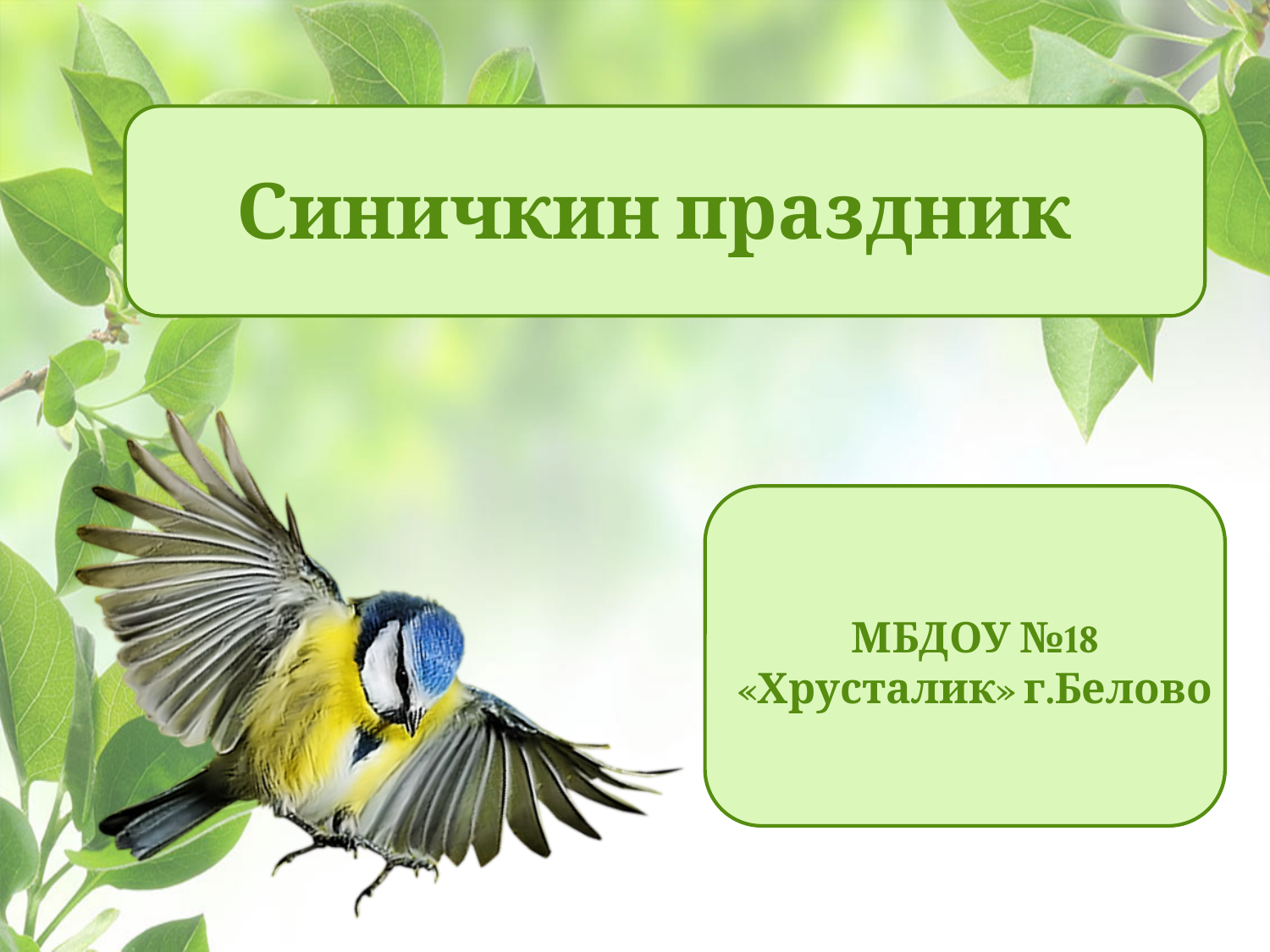

# Синичкин праздник

МБДОУ №18 «Хрусталик» г.Белово